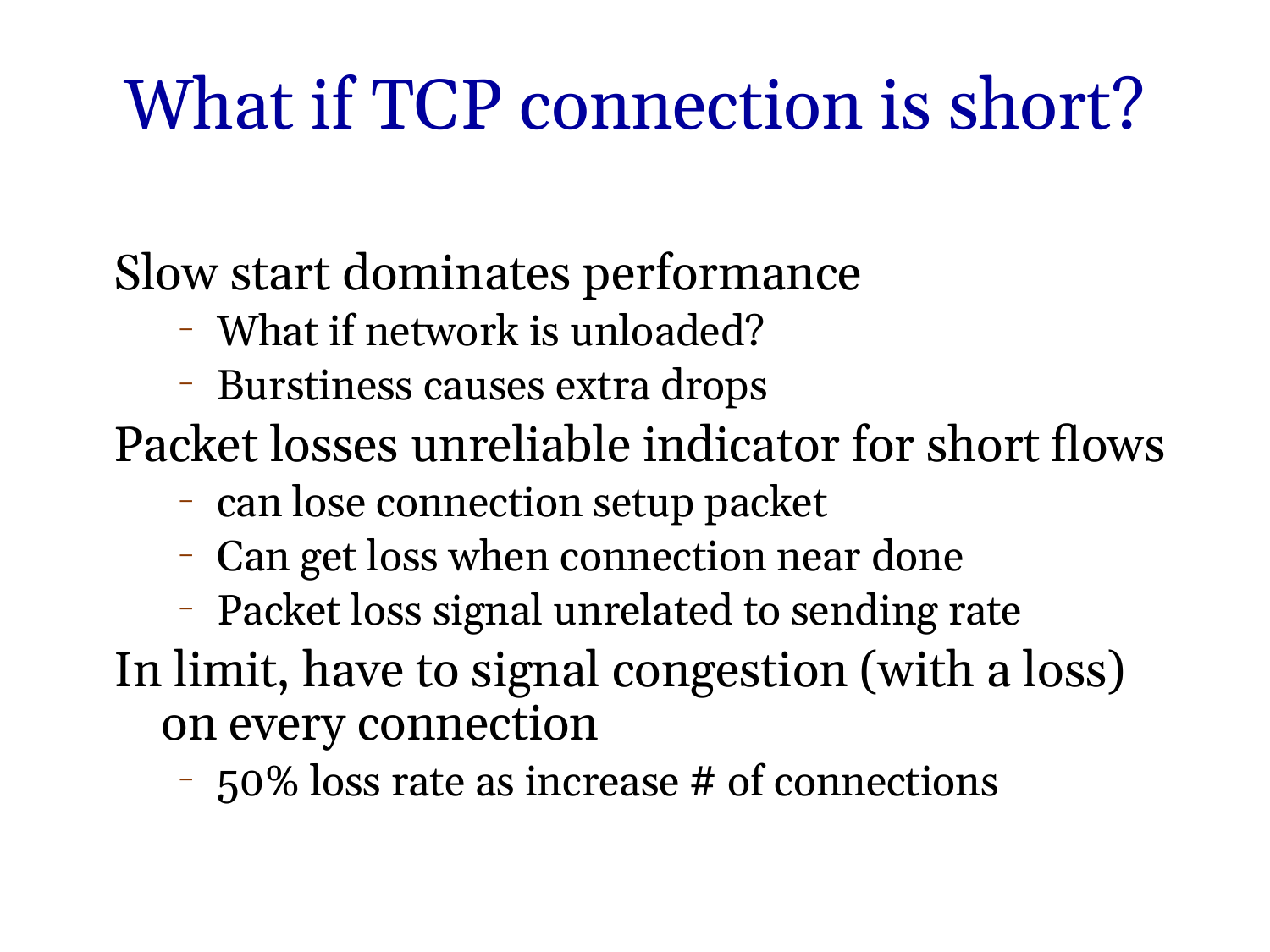

# What if TCP connection is short?
Slow start dominates performance
What if network is unloaded?
Burstiness causes extra drops
Packet losses unreliable indicator for short flows
can lose connection setup packet
Can get loss when connection near done
Packet loss signal unrelated to sending rate
In limit, have to signal congestion (with a loss) on every connection
50% loss rate as increase # of connections